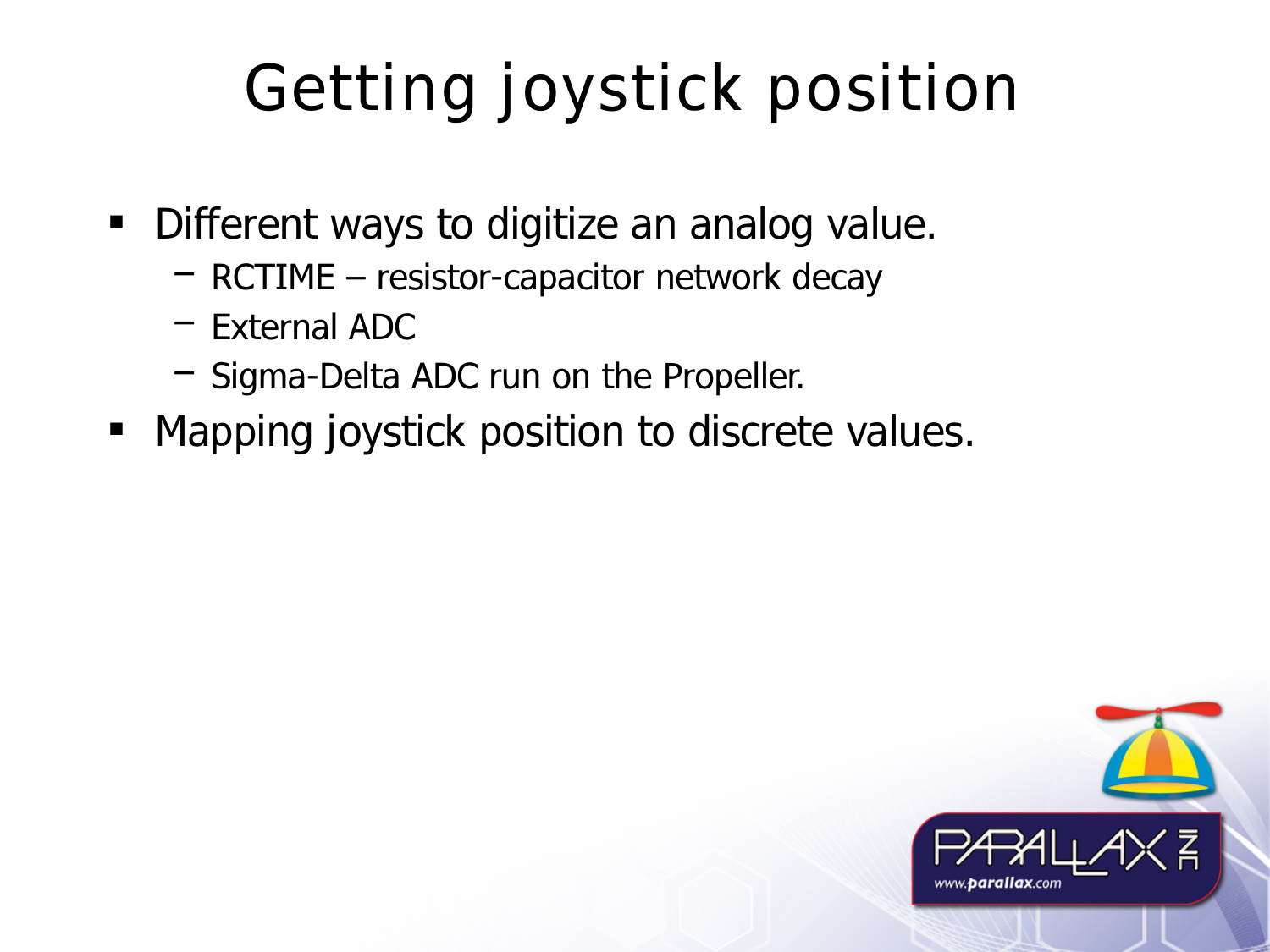

# Getting joystick position
Different ways to digitize an analog value.
RCTIME – resistor-capacitor network decay
External ADC
Sigma-Delta ADC run on the Propeller.
Mapping joystick position to discrete values.